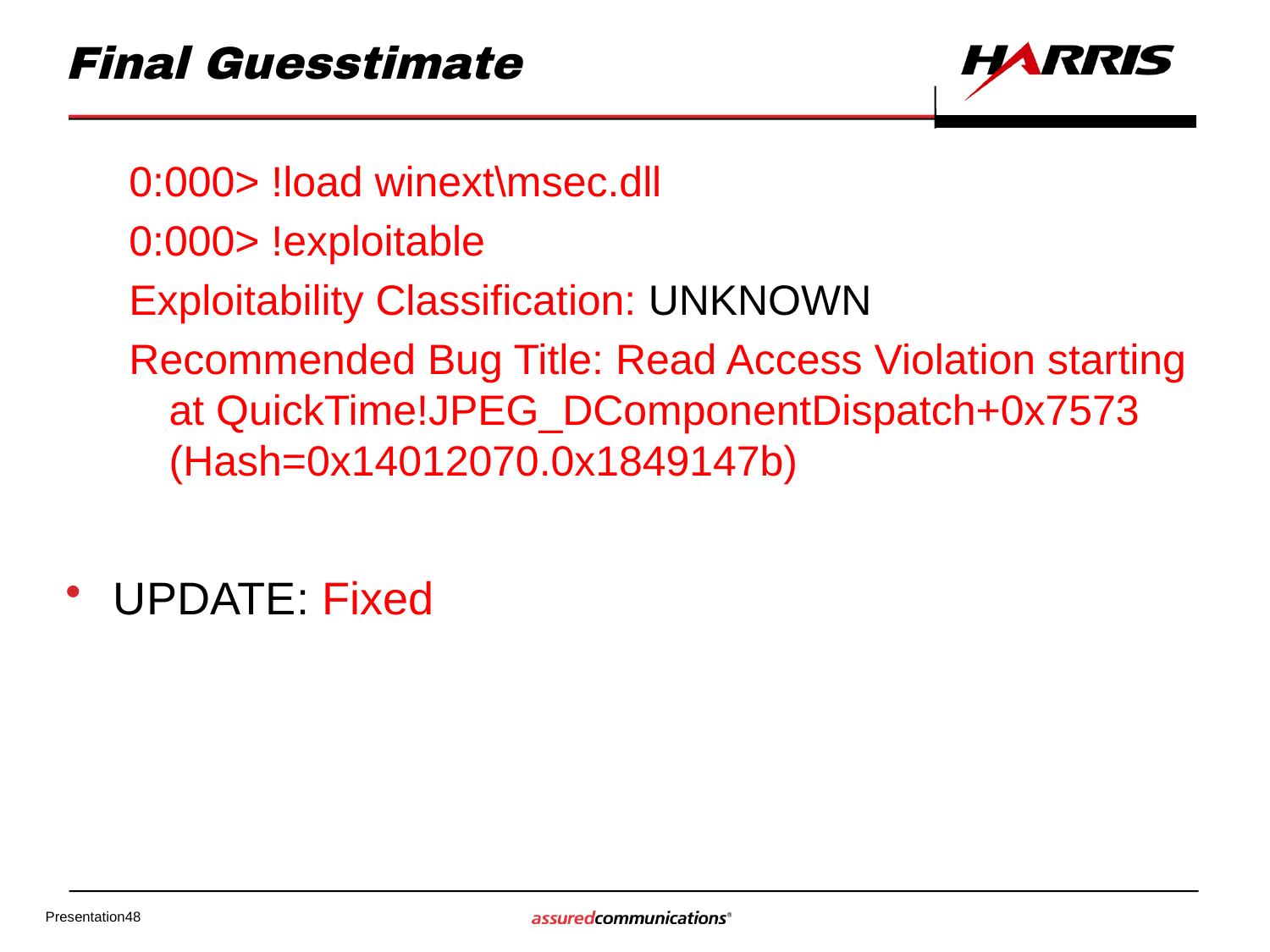

# Final Guesstimate
0:000> !load winext\msec.dll
0:000> !exploitable
Exploitability Classification: UNKNOWN
Recommended Bug Title: Read Access Violation starting at QuickTime!JPEG_DComponentDispatch+0x7573 (Hash=0x14012070.0x1849147b)

UPDATE: Fixed